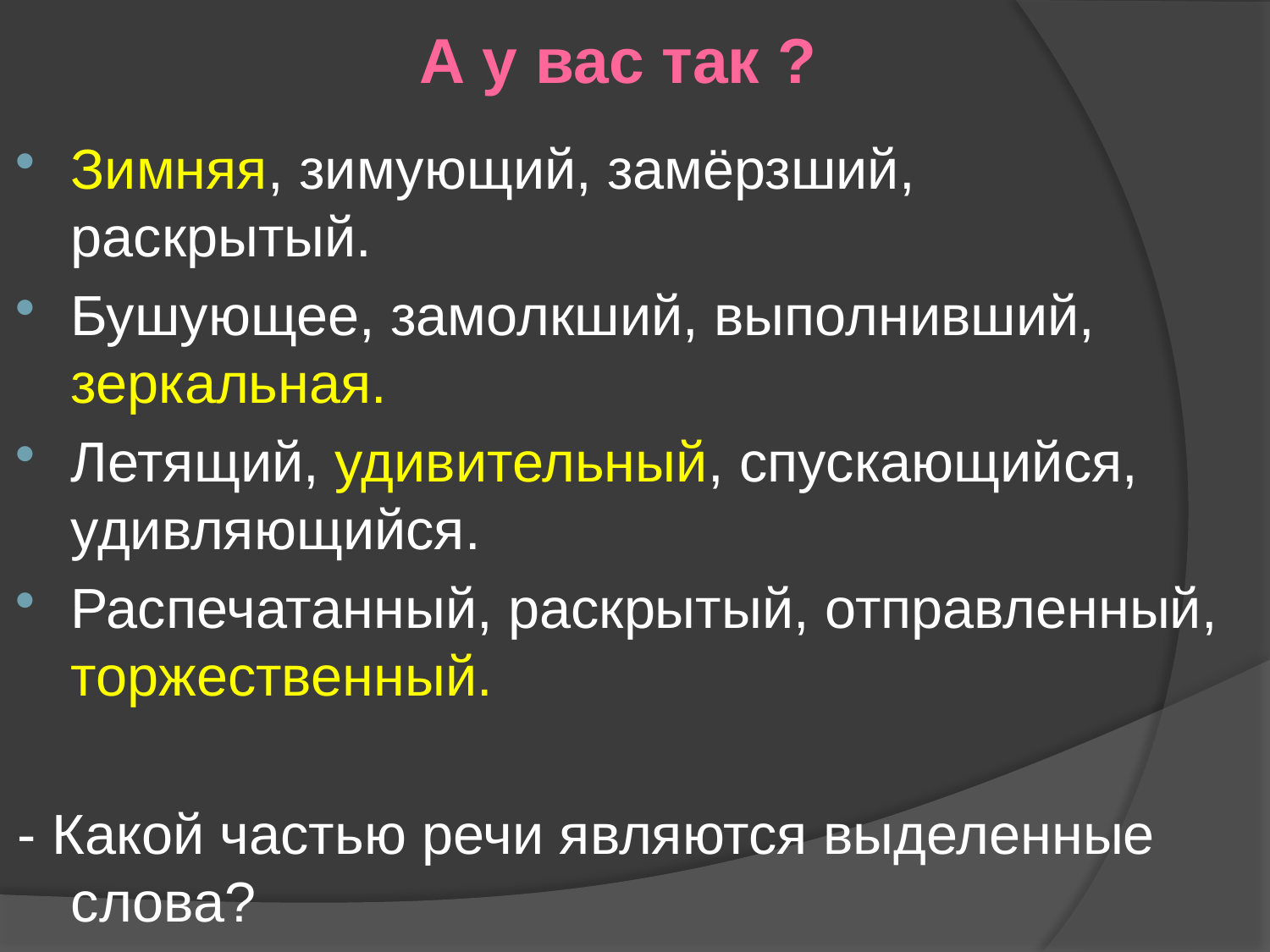

# А у вас так ?
Зимняя, зимующий, замёрзший, раскрытый.
Бушующее, замолкший, выполнивший, зеркальная.
Летящий, удивительный, спускающийся, удивляющийся.
Распечатанный, раскрытый, отправленный, торжественный.

- Какой частью речи являются выделенные слова?